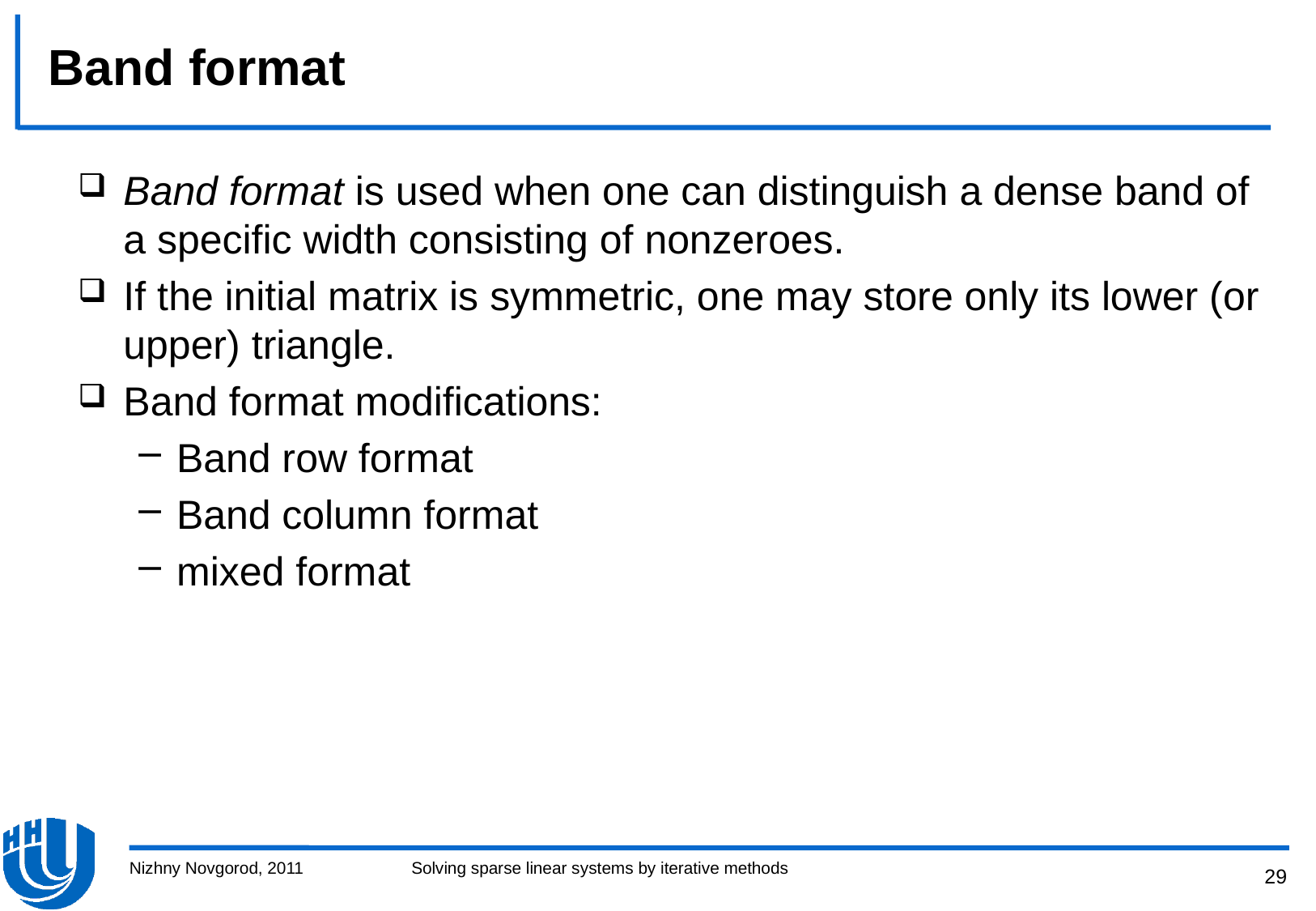

# Band format
Band format is used when one can distinguish a dense band of a specific width consisting of nonzeroes.
If the initial matrix is symmetric, one may store only its lower (or upper) triangle.
Band format modifications:
Band row format
Band column format
mixed format

Nizhny Novgorod, 2011
Solving sparse linear systems by iterative methods